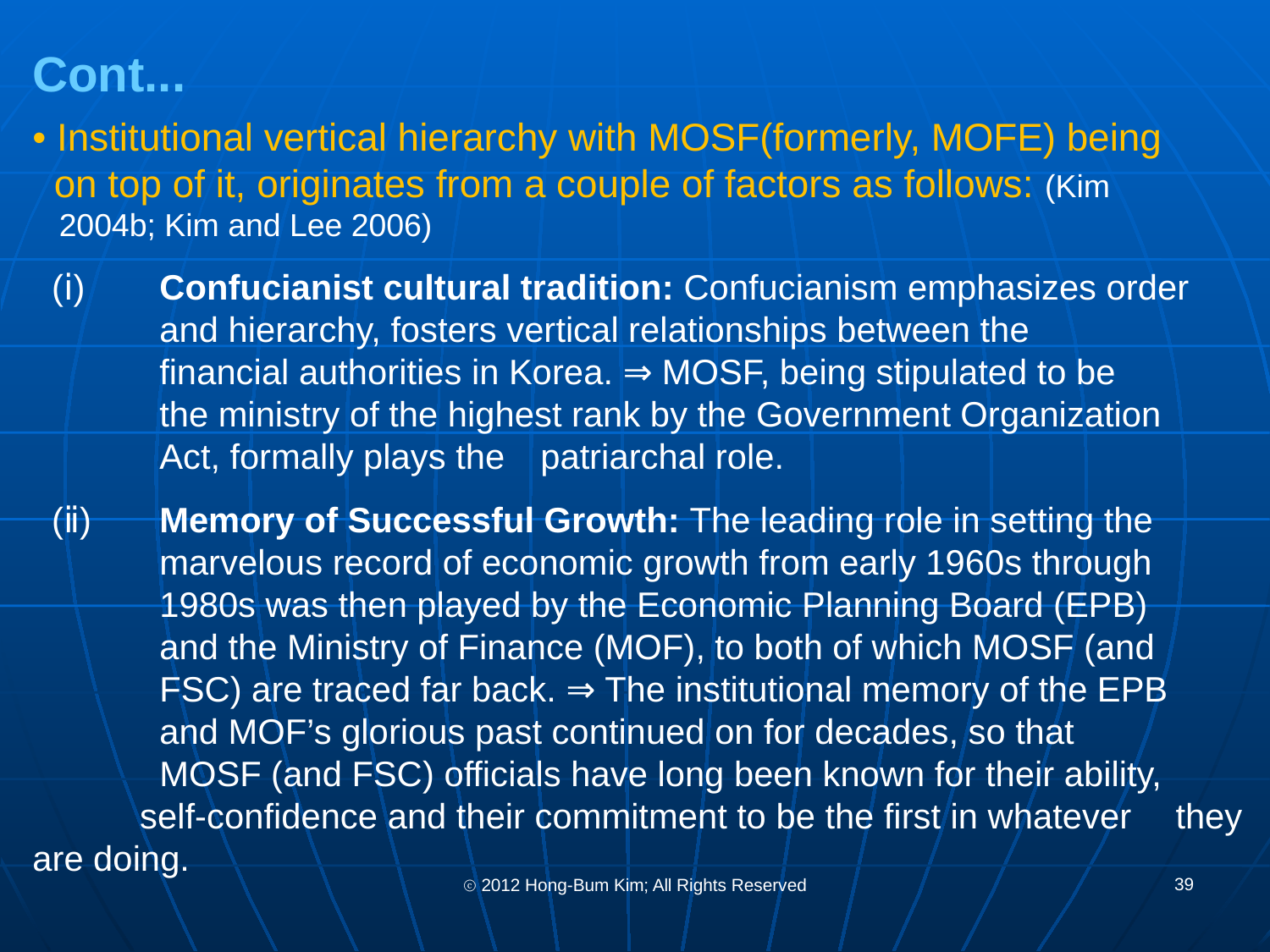

Cont...

• Institutional vertical hierarchy with MOSF(formerly, MOFE) being
  on top of it, originates from a couple of factors as follows: (Kim
   2004b; Kim and Lee 2006)

  (ⅰ)	Confucianist cultural tradition: Confucianism emphasizes order
 	and hierarchy, fosters vertical relationships between the
 	financial authorities in Korea. ⇒ MOSF, being stipulated to be
 	the ministry of the highest rank by the Government Organization
	Act, formally plays the 	patriarchal role.

  (ⅱ)	Memory of Successful Growth: The leading role in setting the
 	marvelous record of economic growth from early 1960s through
 	1980s was then played by the Economic Planning Board (EPB)
 	and the Ministry of Finance (MOF), to both of which MOSF (and
	FSC) are traced far back. ⇒ The institutional memory of the EPB
	and MOF’s glorious past continued on for decades, so that
	MOSF (and FSC) officials have long been known for their ability,
           self-confidence and their commitment to be the first in whatever 	they are doing.

39
ⓒ 2012 Hong-Bum Kim; All Rights Reserved